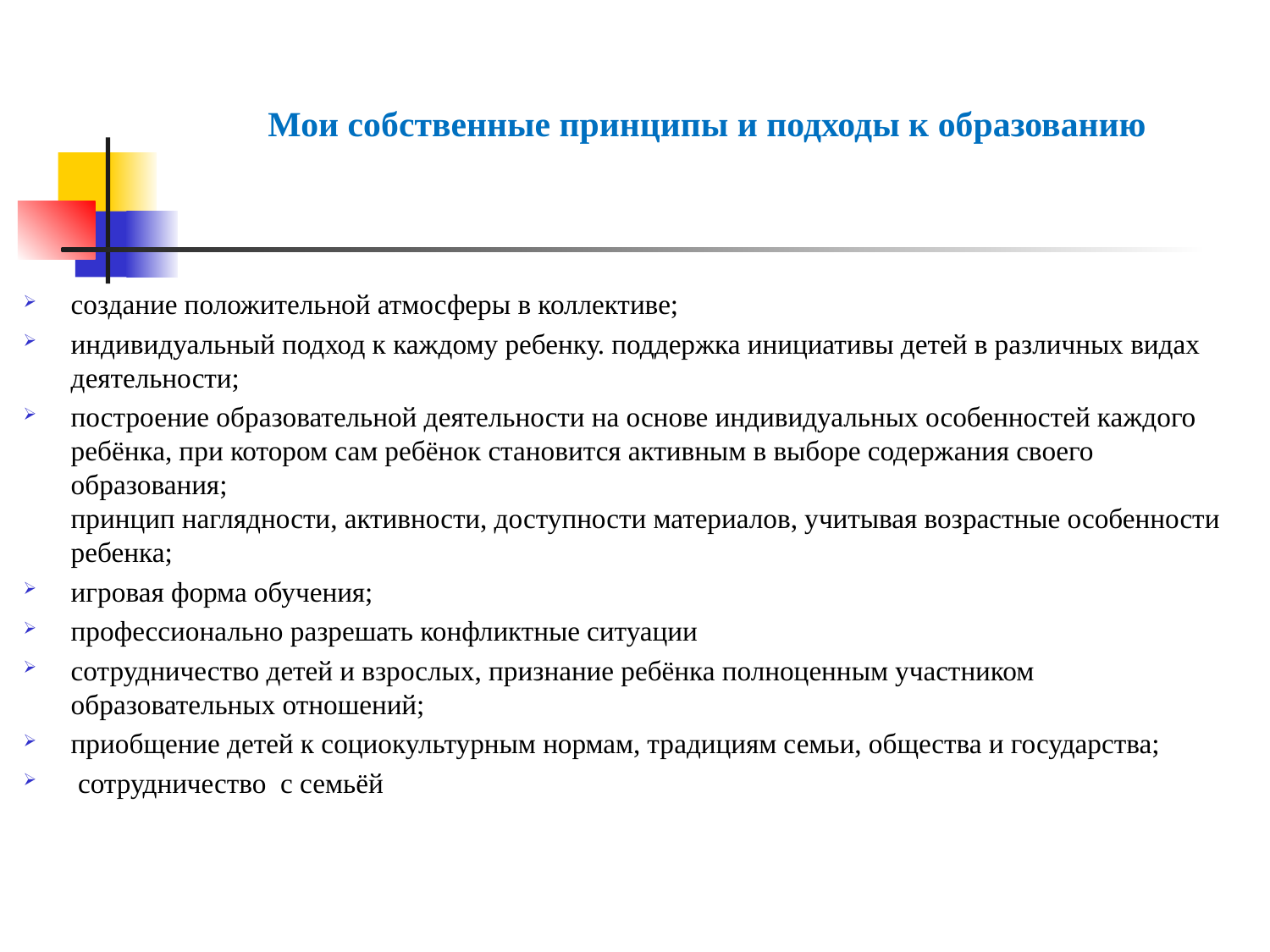

# Мои собственные принципы и подходы к образованию
создание положительной атмосферы в коллективе;
индивидуальный подход к каждому ребенку. поддержка инициативы детей в различных видах деятельности;
построение образовательной деятельности на основе индивидуальных особенностей каждого ребёнка, при котором сам ребёнок становится активным в выборе содержания своего образования;
принцип наглядности, активности, доступности материалов, учитывая возрастные особенности ребенка;
игровая форма обучения;
профессионально разрешать конфликтные ситуации
сотрудничество детей и взрослых, признание ребёнка полноценным участником образовательных отношений;
приобщение детей к социокультурным нормам, традициям семьи, общества и государства;
 сотрудничество  с семьёй